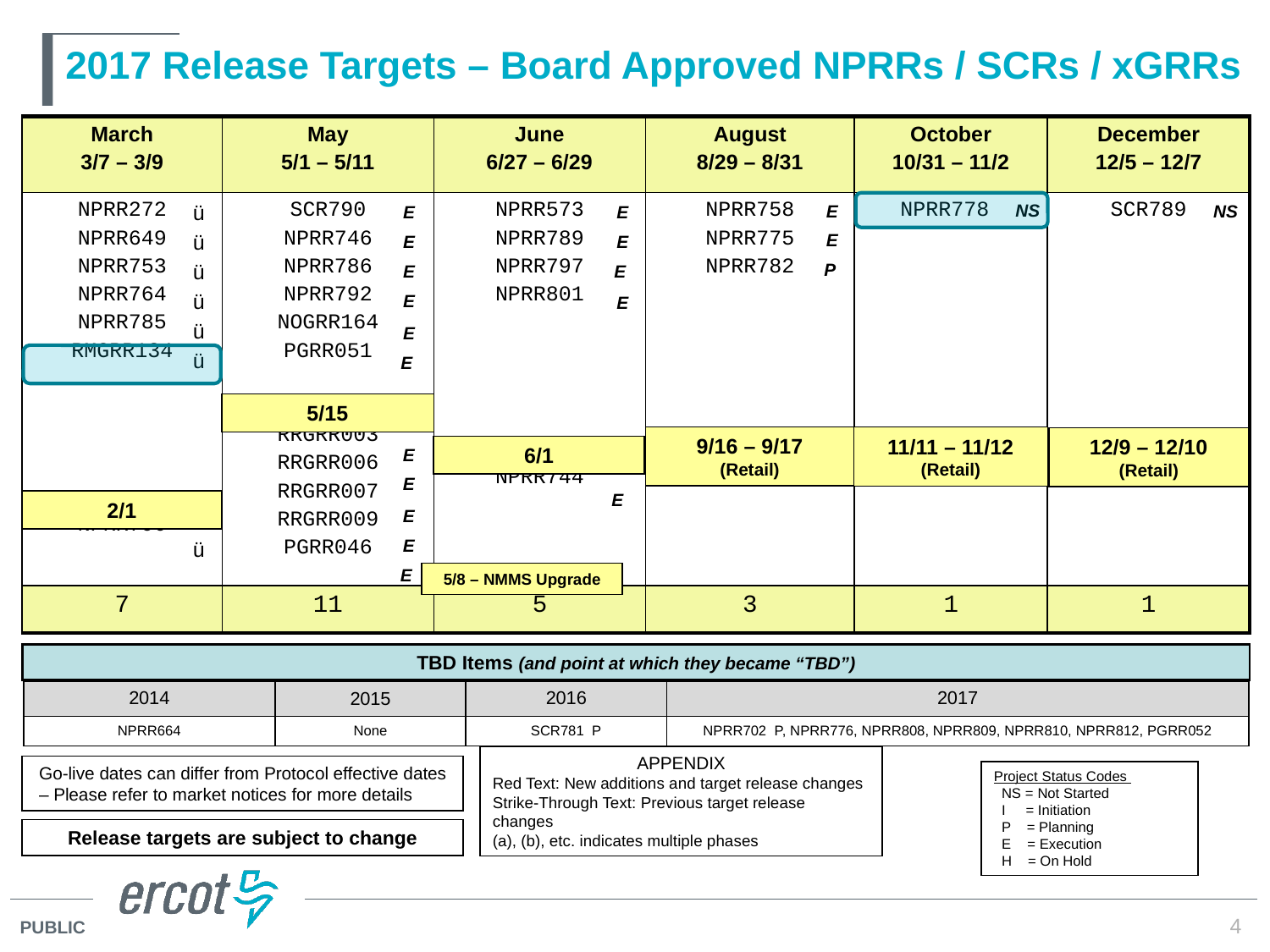

# 2017 Release Targets – Board Approved NPRRs / SCRs / xGRRs
| March 3/7 – 3/9 | May 5/1 – 5/11 | June 6/27 – 6/29 | August 8/29 – 8/31 | October 10/31 – 11/2 | December 12/5 – 12/7 |
| --- | --- | --- | --- | --- | --- |
| NPRR272 NPRR649 NPRR753 NPRR764 NPRR785 RMGRR134 NPRR790 | SCR790 NPRR746 NPRR786 NPRR792 NOGRR164 PGRR051 RRGRR003 RRGRR006 RRGRR007 RRGRR009 PGRR046 | NPRR573 NPRR789 NPRR797 NPRR801 NPRR744 | NPRR758 NPRR775 NPRR782 | NPRR778 | SCR789 |
| 7 | 11 | 5 | 3 | 1 | 1 |

ü

ü

ü

ü

ü

ü

ü

NS

E

E

P

NS

E

E

E

E

E
E

E

E

E

E

E

5/15
9/16 – 9/17
(Retail)
11/11 – 11/12 (Retail)
12/9 – 12/10 (Retail)
6/1
E

E

E

E

E
2/1
5/8 – NMMS Upgrade
TBD Items (and point at which they became “TBD”)
| 2014 | 2015 | 2016 | 2017 |
| --- | --- | --- | --- |
| NPRR664 | None | SCR781 P | NPRR702 P, NPRR776, NPRR808, NPRR809, NPRR810, NPRR812, PGRR052 |
APPENDIX
Red Text: New additions and target release changes
Strike-Through Text: Previous target release changes
(a), (b), etc. indicates multiple phases
Go-live dates can differ from Protocol effective dates – Please refer to market notices for more details
Project Status Codes
  NS = Not Started
  I     = Initiation
  P    = Planning
  E    = Execution
  H    = On Hold
Release targets are subject to change
4